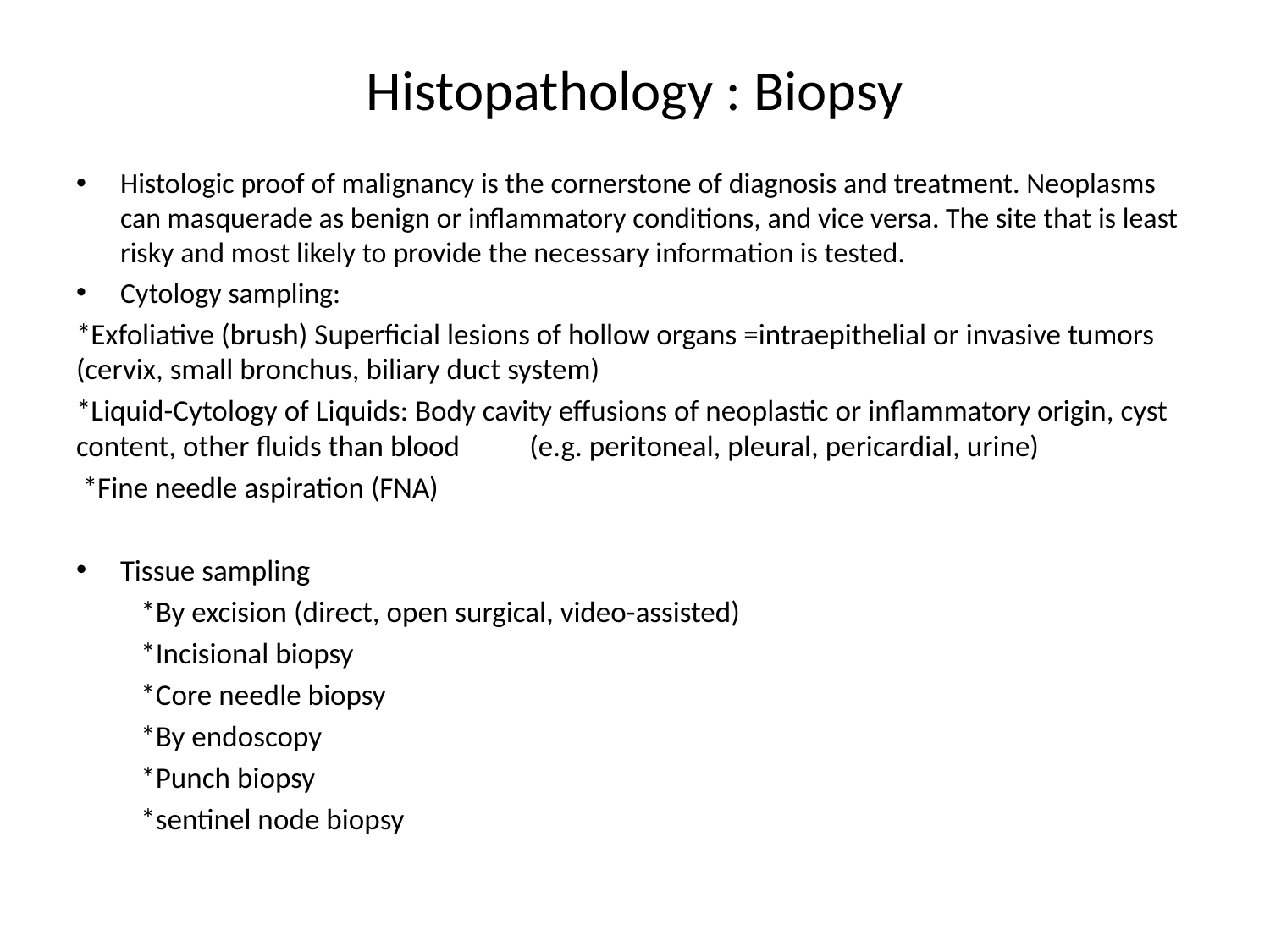

# Histopathology : Biopsy
Histologic proof of malignancy is the cornerstone of diagnosis and treatment. Neoplasms can masquerade as benign or inflammatory conditions, and vice versa. The site that is least risky and most likely to provide the necessary information is tested.
Cytology sampling:
*Exfoliative (brush) Superficial lesions of hollow organs =intraepithelial or invasive tumors (cervix, small bronchus, biliary duct system)
*Liquid-Cytology of Liquids: Body cavity effusions of neoplastic or inflammatory origin, cyst content, other fluids than blood 	(e.g. peritoneal, pleural, pericardial, urine)
 *Fine needle aspiration (FNA)

Tissue sampling
	*By excision (direct, open surgical, video-assisted)
	*Incisional biopsy
	*Core needle biopsy
	*By endoscopy
	*Punch biopsy
	*sentinel node biopsy